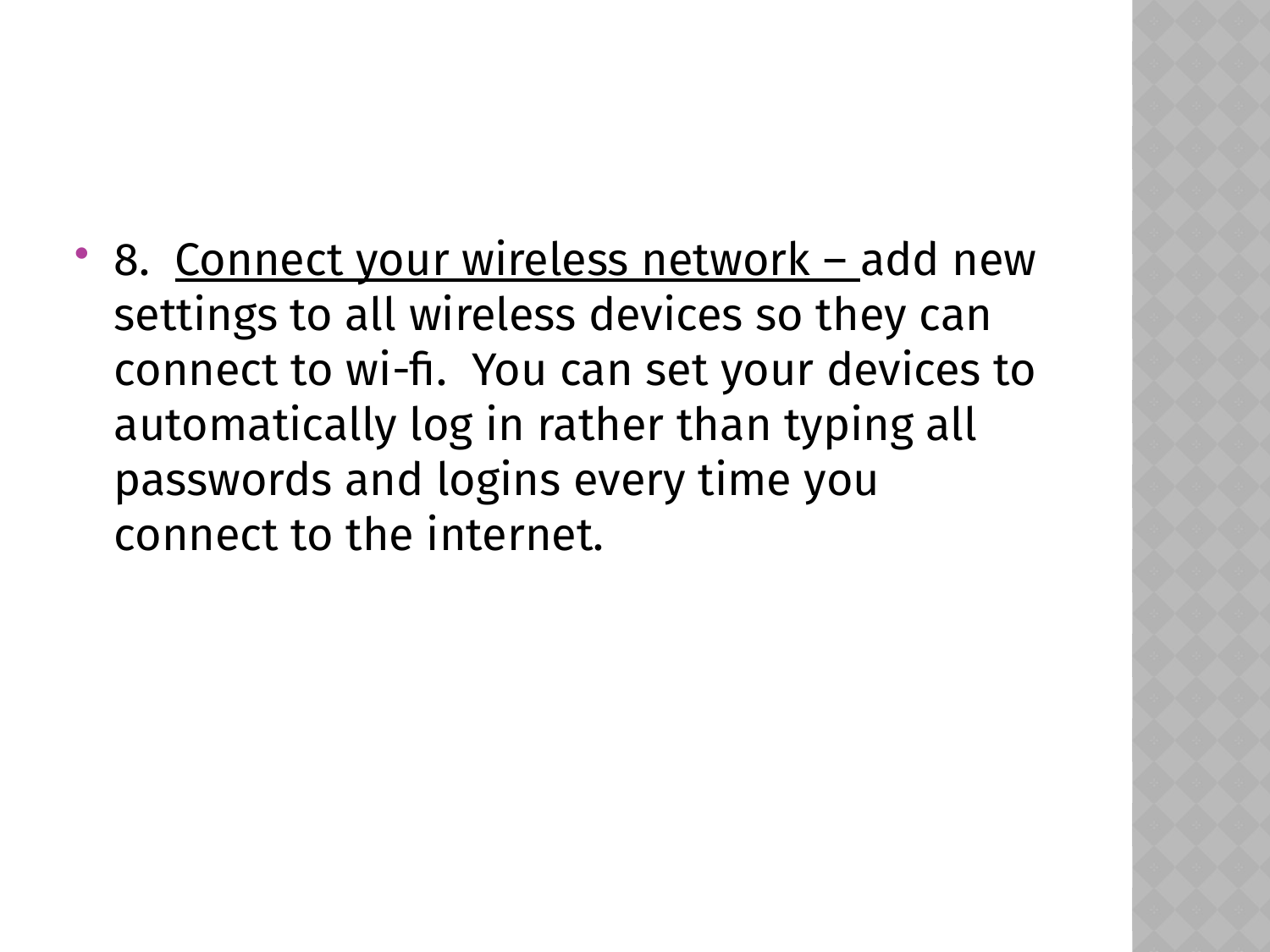

#
8.  Connect your wireless network – add new settings to all wireless devices so they can connect to wi-fi.  You can set your devices to automatically log in rather than typing all passwords and logins every time you connect to the internet.